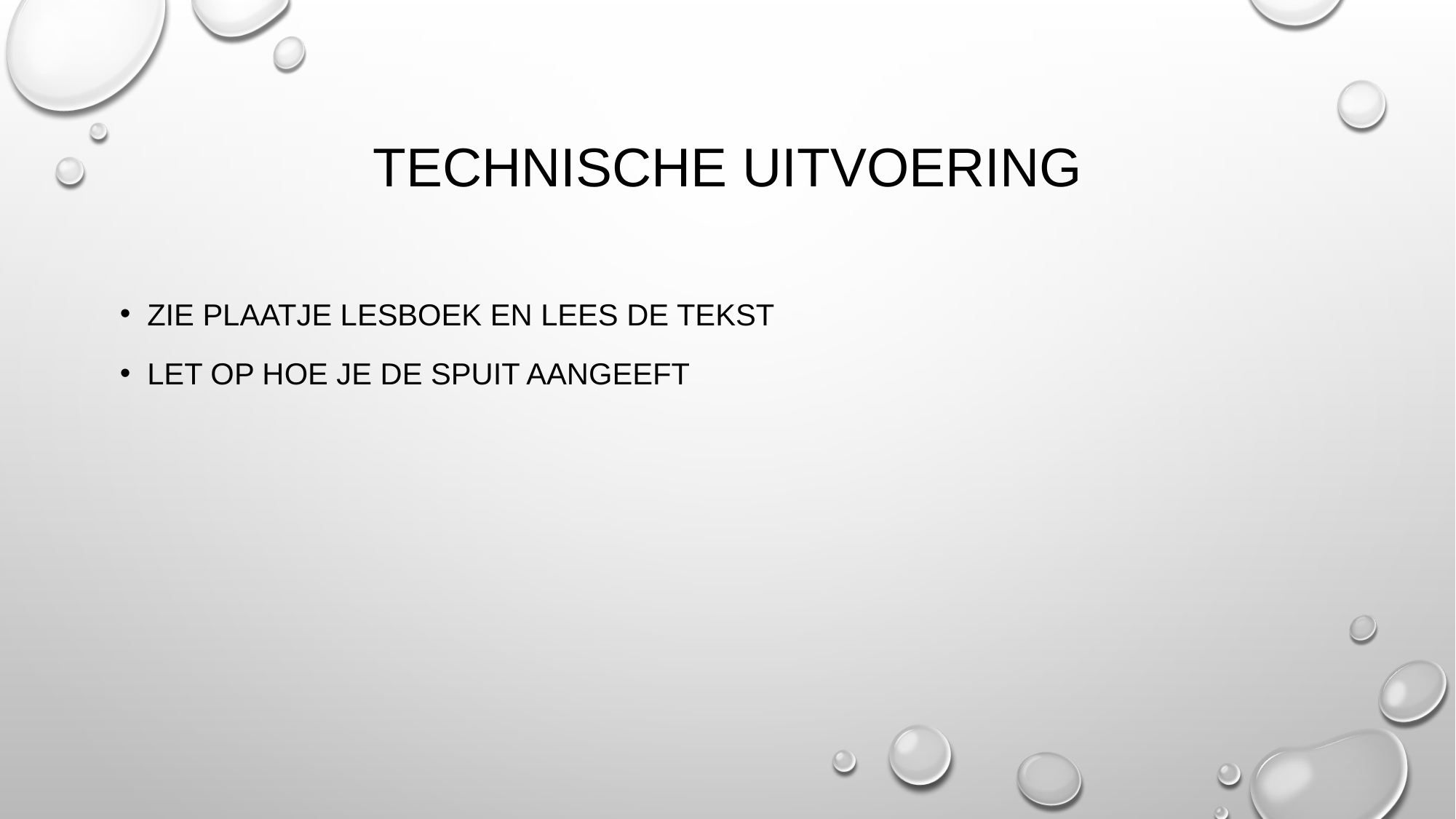

# Technische uitvoering
Zie plaatje lesboek en lees de tekst
Let op hoe je de spuit aangeeft